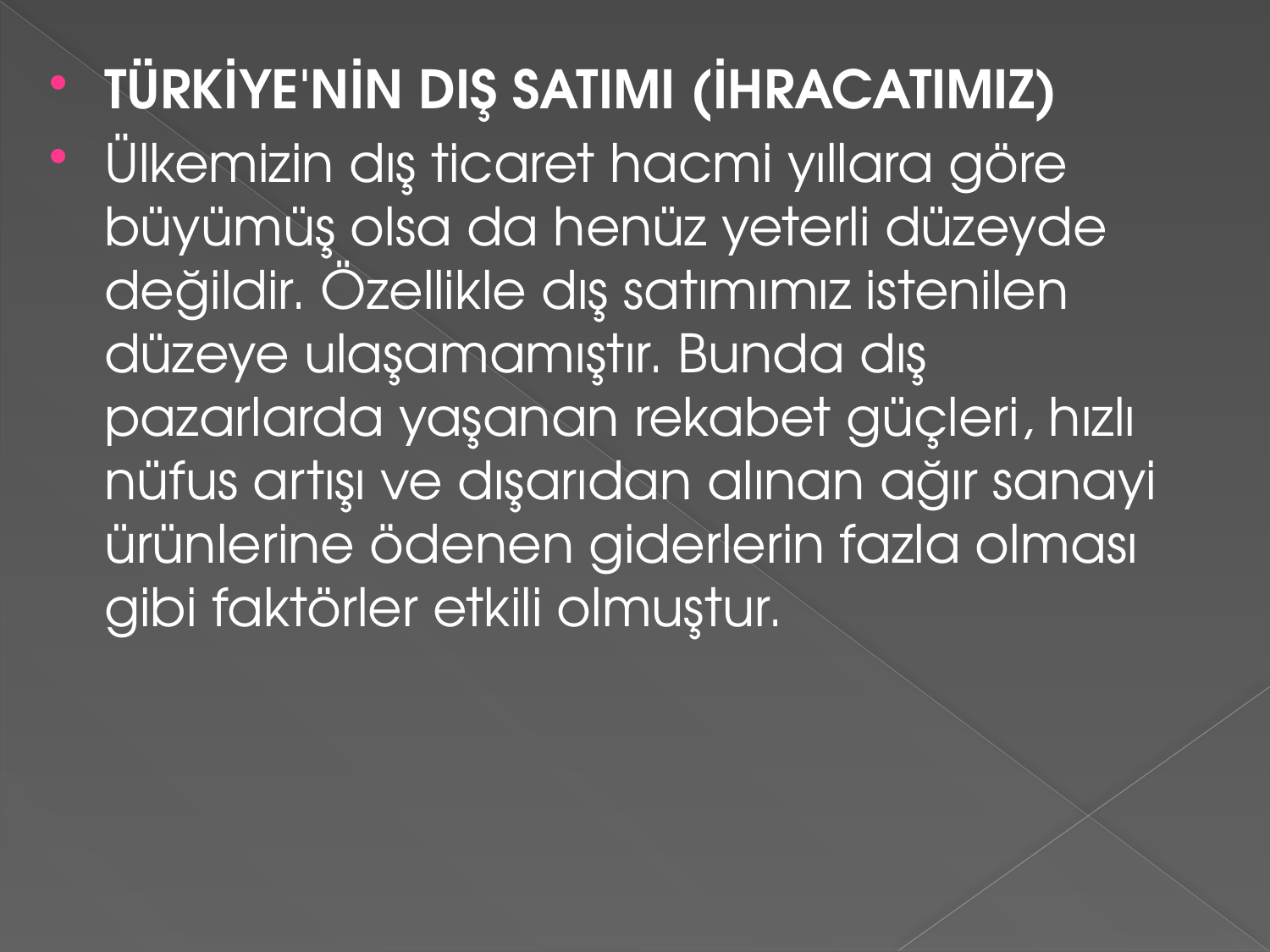

TÜRKİYE'NİN DIŞ SATIMI (İHRACATIMIZ)
Ülkemizin dış ticaret hacmi yıllara göre büyümüş olsa da henüz yeterli düzeyde değildir. Özellikle dış satımımız istenilen düzeye ulaşamamıştır. Bunda dış pazarlarda yaşanan rekabet güçleri, hızlı nüfus artışı ve dışarıdan alınan ağır sanayi ürünlerine ödenen giderlerin fazla olması gibi faktörler etkili olmuştur.